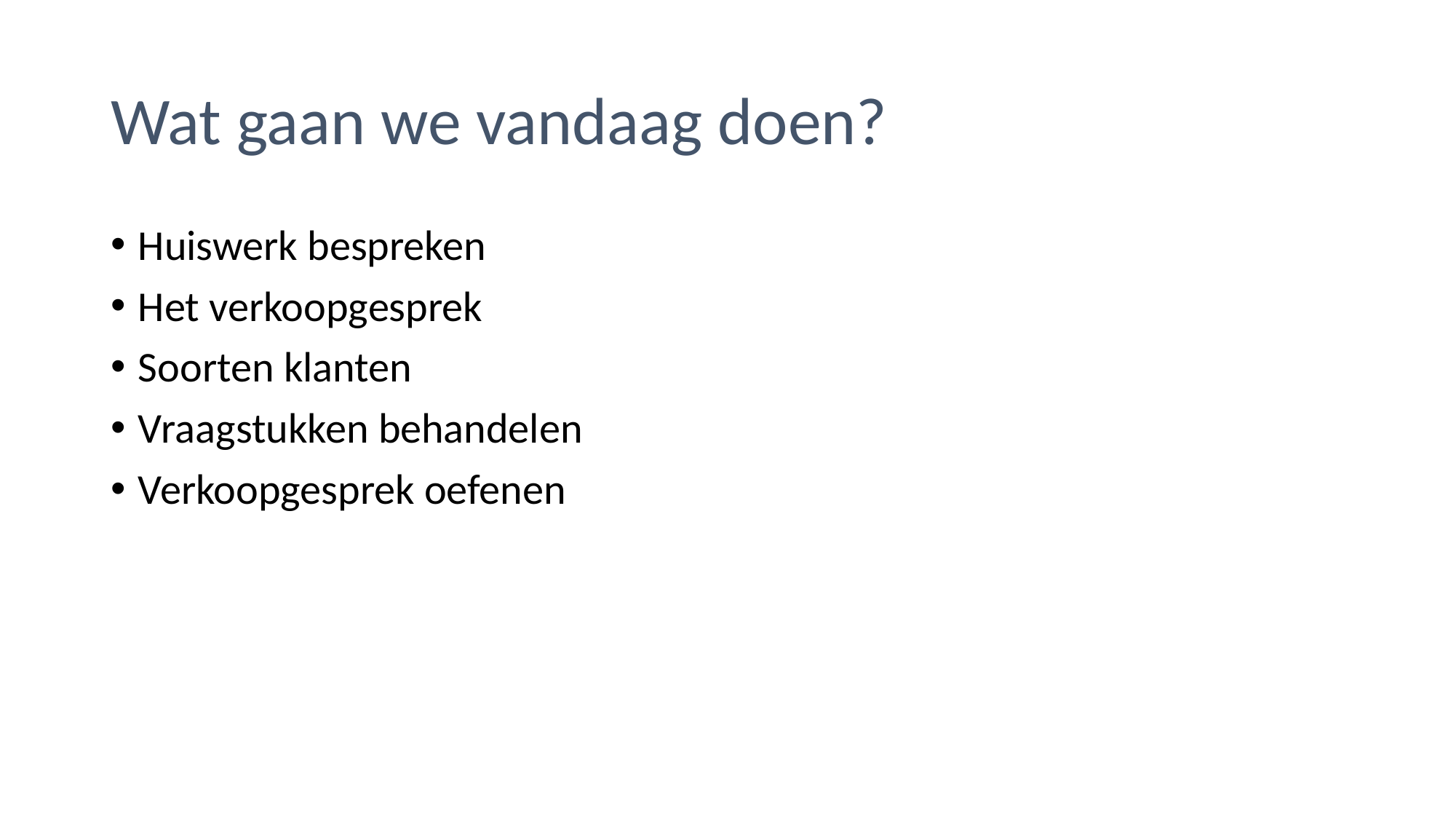

# Wat gaan we vandaag doen?
Huiswerk bespreken
Het verkoopgesprek
Soorten klanten
Vraagstukken behandelen
Verkoopgesprek oefenen